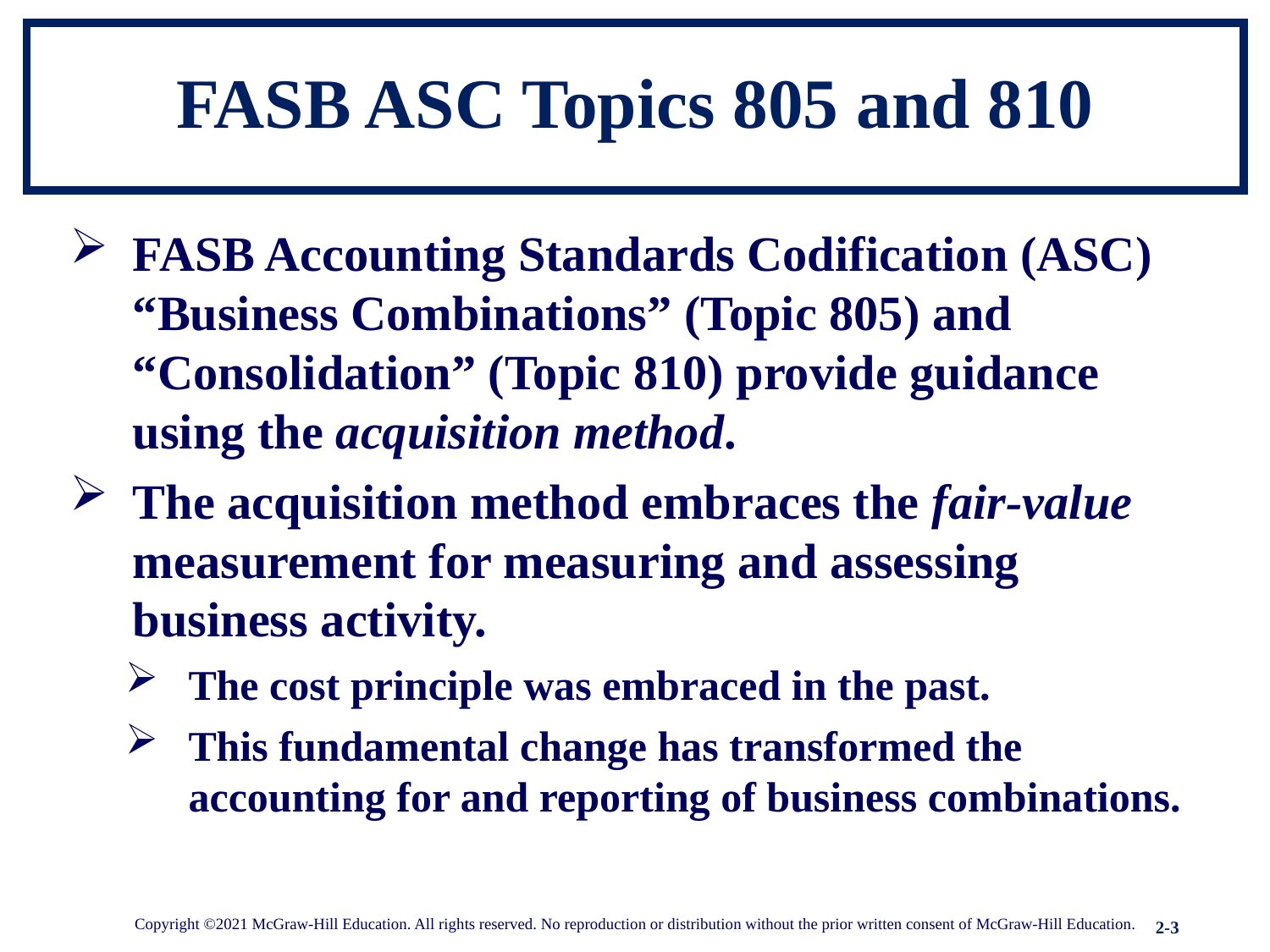

# FASB ASC Topics 805 and 810
FASB Accounting Standards Codification (ASC) “Business Combinations” (Topic 805) and “Consolidation” (Topic 810) provide guidance using the acquisition method.
The acquisition method embraces the fair-value measurement for measuring and assessing business activity.
The cost principle was embraced in the past.
This fundamental change has transformed the accounting for and reporting of business combinations.
Copyright ©2021 McGraw-Hill Education. All rights reserved. No reproduction or distribution without the prior written consent of McGraw-Hill Education.
2-3